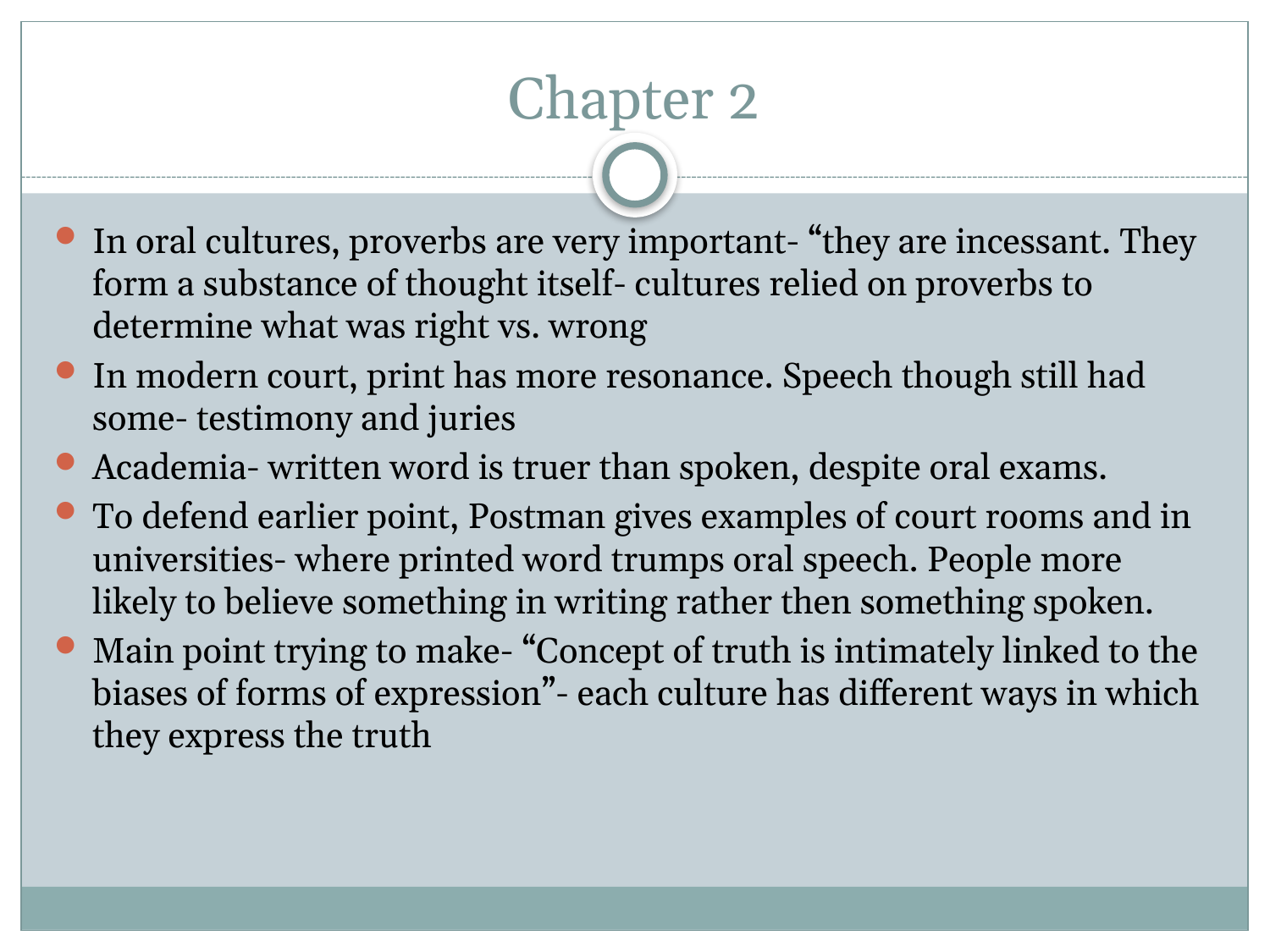

# Chapter 2
In oral cultures, proverbs are very important- “they are incessant. They form a substance of thought itself- cultures relied on proverbs to determine what was right vs. wrong
In modern court, print has more resonance. Speech though still had some- testimony and juries
Academia- written word is truer than spoken, despite oral exams.
To defend earlier point, Postman gives examples of court rooms and in universities- where printed word trumps oral speech. People more likely to believe something in writing rather then something spoken.
Main point trying to make- “Concept of truth is intimately linked to the biases of forms of expression”- each culture has different ways in which they express the truth